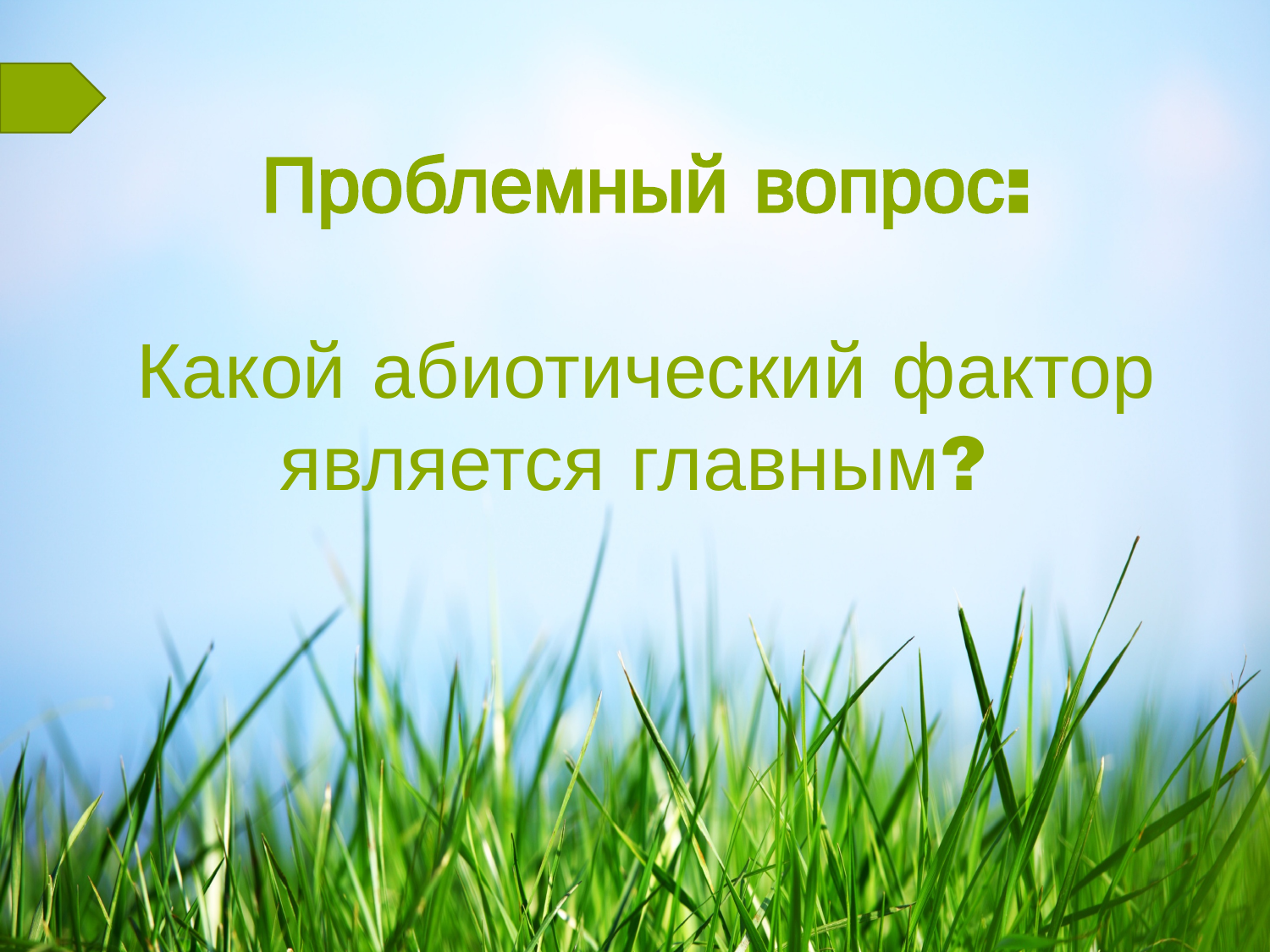

# Проблемный вопрос: Какой абиотический фактор является главным?